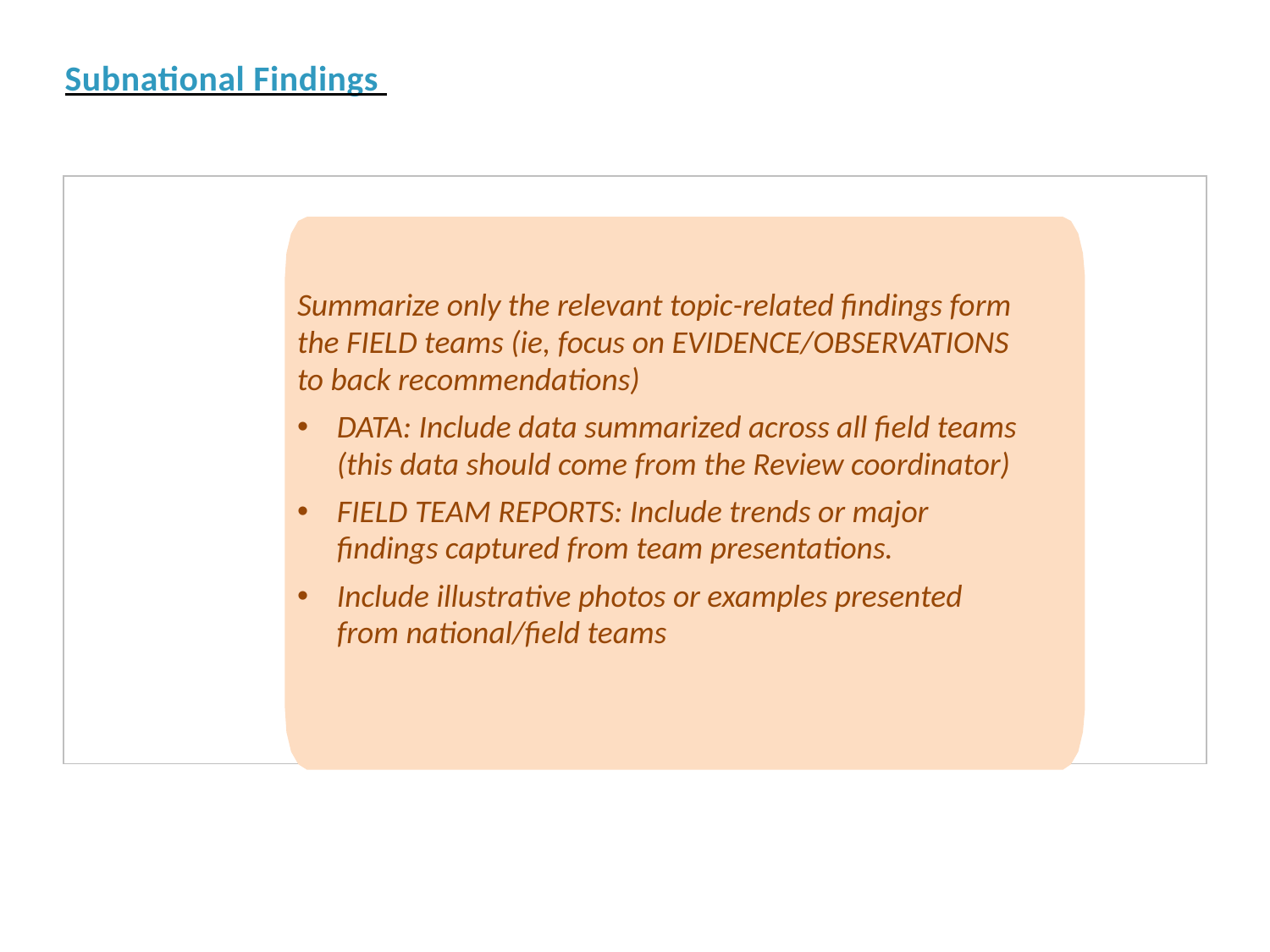

Subnational Findings
|  |
| --- |

Summarize only the relevant topic-related findings form the FIELD teams (ie, focus on EVIDENCE/OBSERVATIONS to back recommendations)
DATA: Include data summarized across all field teams (this data should come from the Review coordinator)
FIELD TEAM REPORTS: Include trends or major findings captured from team presentations.
Include illustrative photos or examples presented from national/field teams